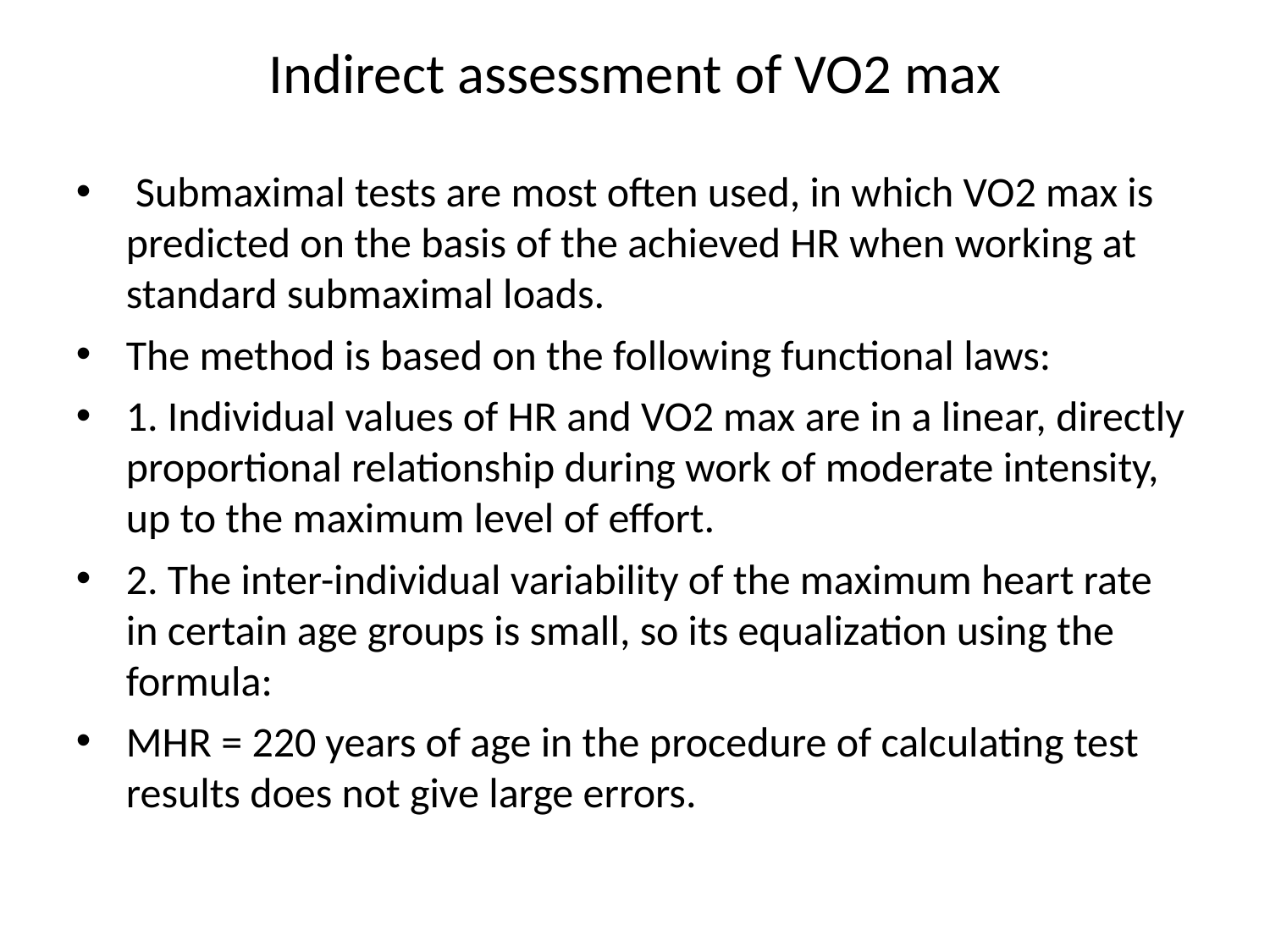

Indirect assessment of VO2 max
 Submaximal tests are most often used, in which VO2 max is predicted on the basis of the achieved HR when working at standard submaximal loads.
The method is based on the following functional laws:
1. Individual values ​​of HR and VO2 max are in a linear, directly proportional relationship during work of moderate intensity, up to the maximum level of effort.
2. The inter-individual variability of the maximum heart rate in certain age groups is small, so its equalization using the formula:
MHR = 220 years of age in the procedure of calculating test results does not give large errors.